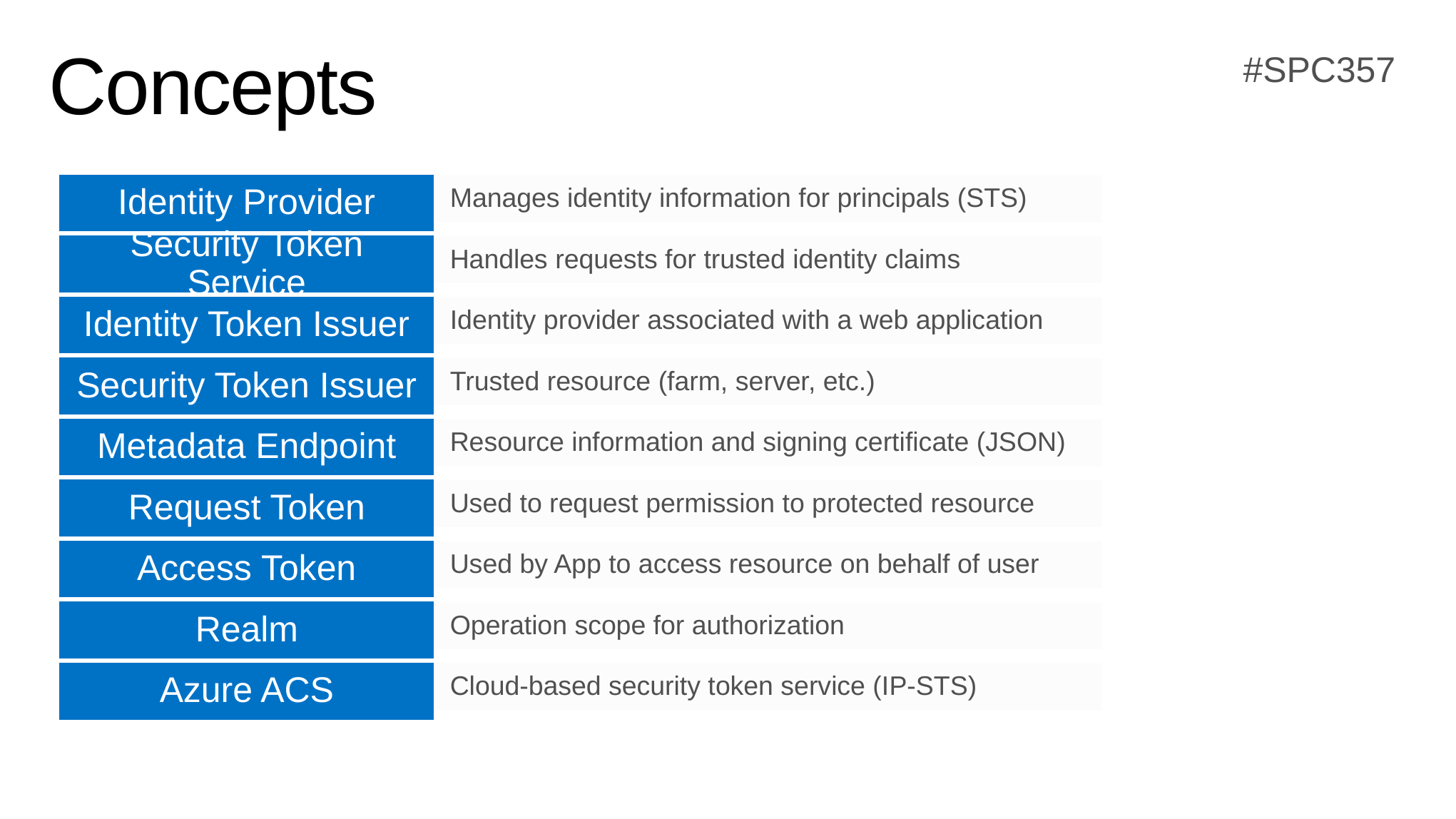

# Concepts
#SPC357
Identity Provider
 Manages identity information for principals (STS)
Security Token Service
 Handles requests for trusted identity claims
Identity Token Issuer
 Identity provider associated with a web application
Security Token Issuer
 Trusted resource (farm, server, etc.)
Metadata Endpoint
 Resource information and signing certificate (JSON)
Request Token
 Used to request permission to protected resource
Access Token
 Used by App to access resource on behalf of user
Realm
 Operation scope for authorization
Azure ACS
 Cloud-based security token service (IP-STS)